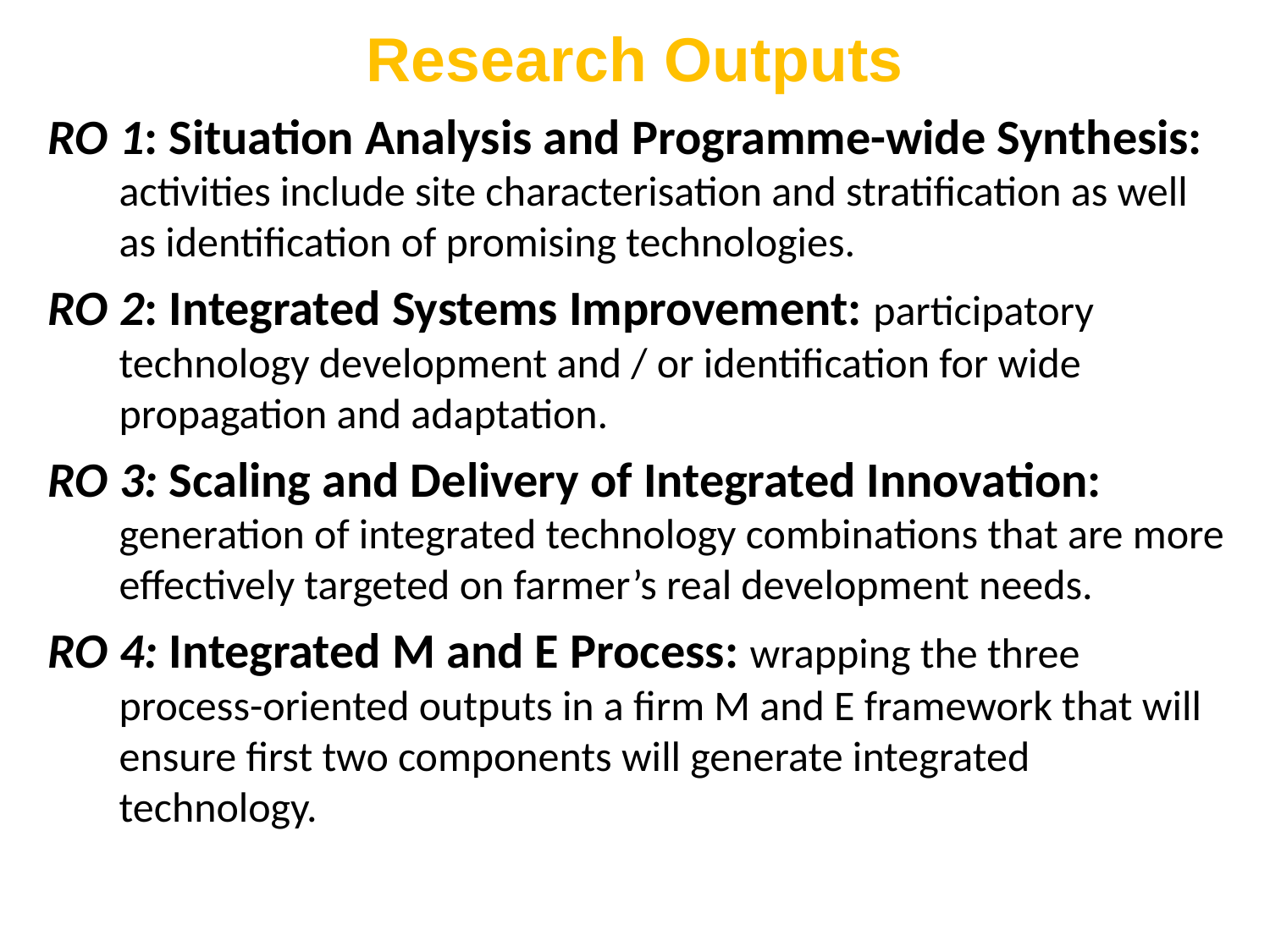

# Research Outputs
RO 1: Situation Analysis and Programme-wide Synthesis: activities include site characterisation and stratification as well as identification of promising technologies.
RO 2: Integrated Systems Improvement: participatory technology development and / or identification for wide propagation and adaptation.
RO 3: Scaling and Delivery of Integrated Innovation: generation of integrated technology combinations that are more effectively targeted on farmer’s real development needs.
RO 4: Integrated M and E Process: wrapping the three process-oriented outputs in a firm M and E framework that will ensure first two components will generate integrated technology.